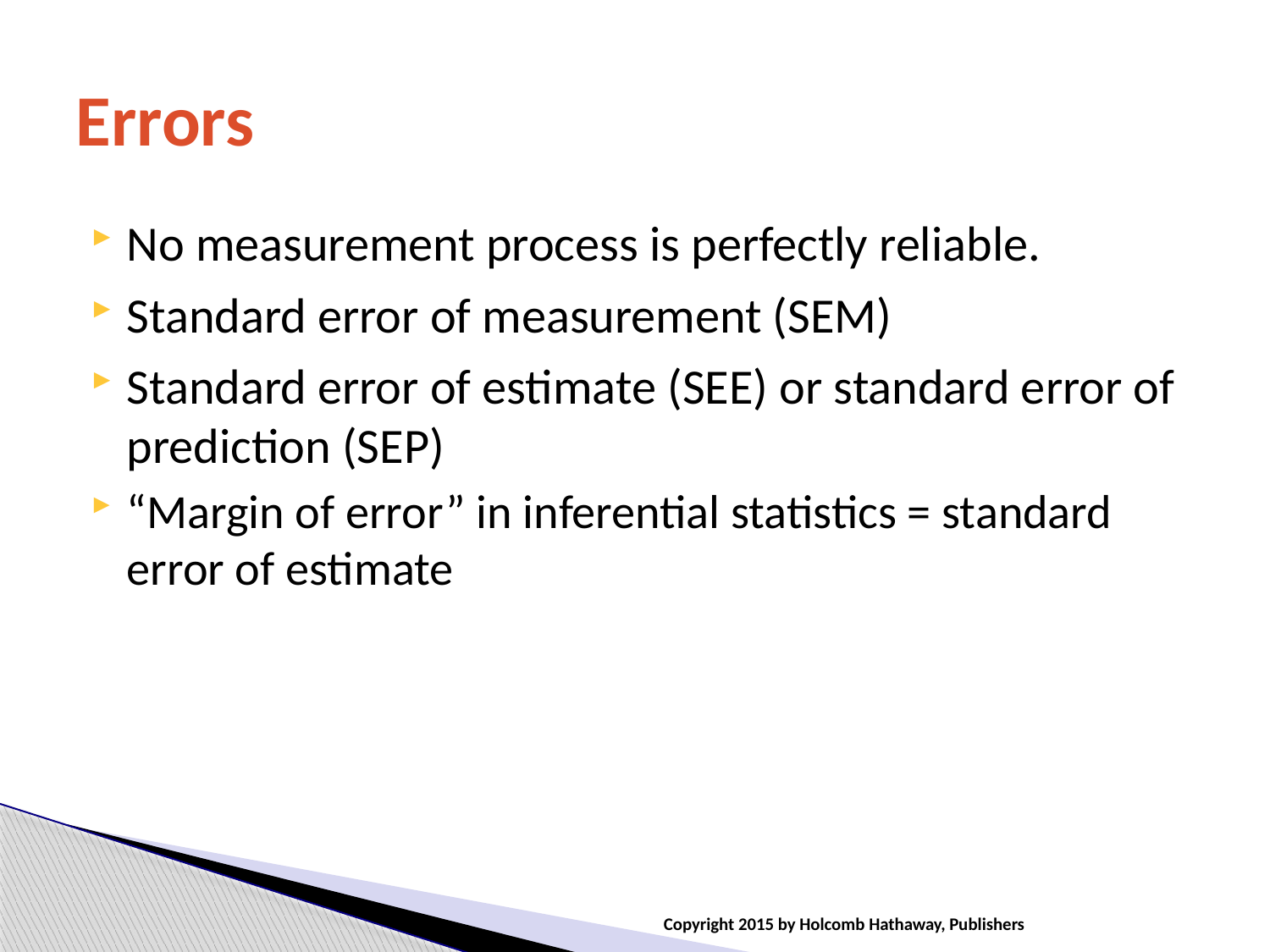

# Errors
No measurement process is perfectly reliable.
Standard error of measurement (SEM)
Standard error of estimate (SEE) or standard error of prediction (SEP)
“Margin of error” in inferential statistics = standard error of estimate
Copyright 2015 by Holcomb Hathaway, Publishers